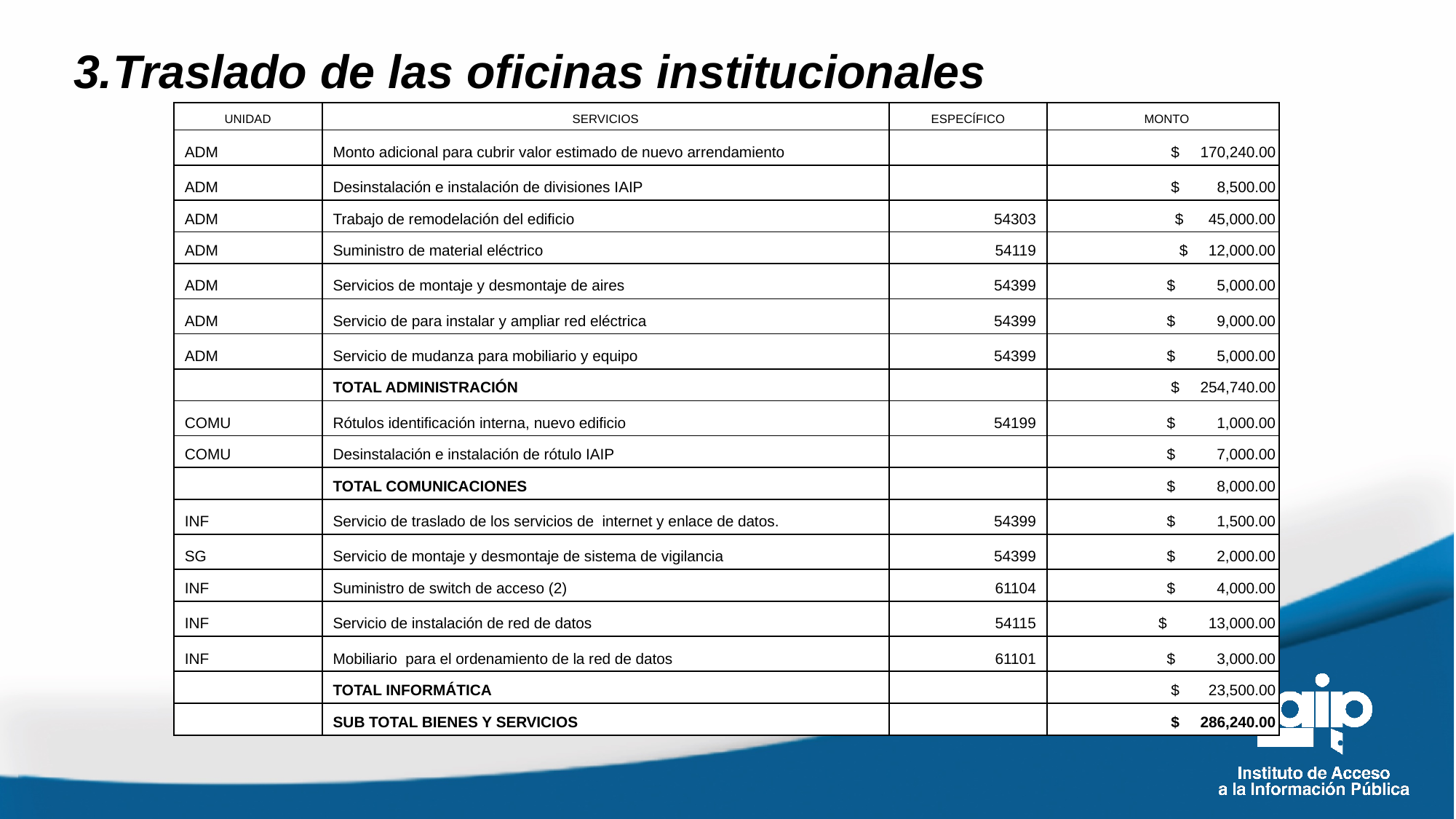

3.Traslado de las oficinas institucionales
| UNIDAD | SERVICIOS | ESPECÍFICO | MONTO |
| --- | --- | --- | --- |
| ADM | Monto adicional para cubrir valor estimado de nuevo arrendamiento |  | $ 170,240.00 |
| ADM | Desinstalación e instalación de divisiones IAIP |  | $ 8,500.00 |
| ADM | Trabajo de remodelación del edificio | 54303 | $ 45,000.00 |
| ADM | Suministro de material eléctrico | 54119 | $ 12,000.00 |
| ADM | Servicios de montaje y desmontaje de aires | 54399 | $ 5,000.00 |
| ADM | Servicio de para instalar y ampliar red eléctrica | 54399 | $ 9,000.00 |
| ADM | Servicio de mudanza para mobiliario y equipo | 54399 | $ 5,000.00 |
|  | TOTAL ADMINISTRACIÓN |  | $ 254,740.00 |
| COMU | Rótulos identificación interna, nuevo edificio | 54199 | $ 1,000.00 |
| COMU | Desinstalación e instalación de rótulo IAIP |  | $ 7,000.00 |
|  | TOTAL COMUNICACIONES |  | $ 8,000.00 |
| INF | Servicio de traslado de los servicios de internet y enlace de datos. | 54399 | $ 1,500.00 |
| SG | Servicio de montaje y desmontaje de sistema de vigilancia | 54399 | $ 2,000.00 |
| INF | Suministro de switch de acceso (2) | 61104 | $ 4,000.00 |
| INF | Servicio de instalación de red de datos | 54115 | $ 13,000.00 |
| INF | Mobiliario para el ordenamiento de la red de datos | 61101 | $ 3,000.00 |
|  | TOTAL INFORMÁTICA |  | $ 23,500.00 |
|  | SUB TOTAL BIENES Y SERVICIOS |  | $ 286,240.00 |